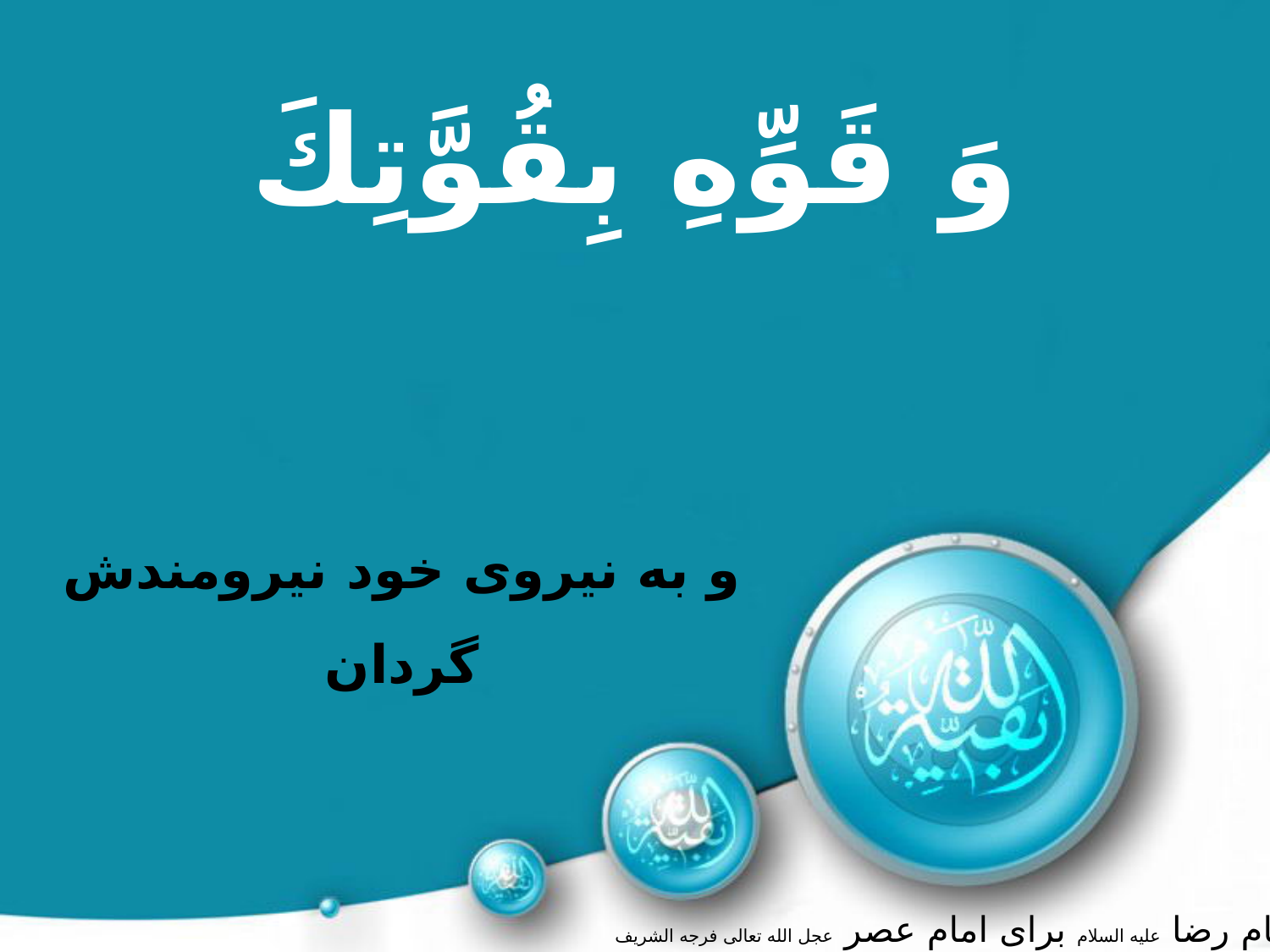

وَ قَوِّهِ بِقُوَّتِكَ
و به نيروى خود نيرومندش گردان